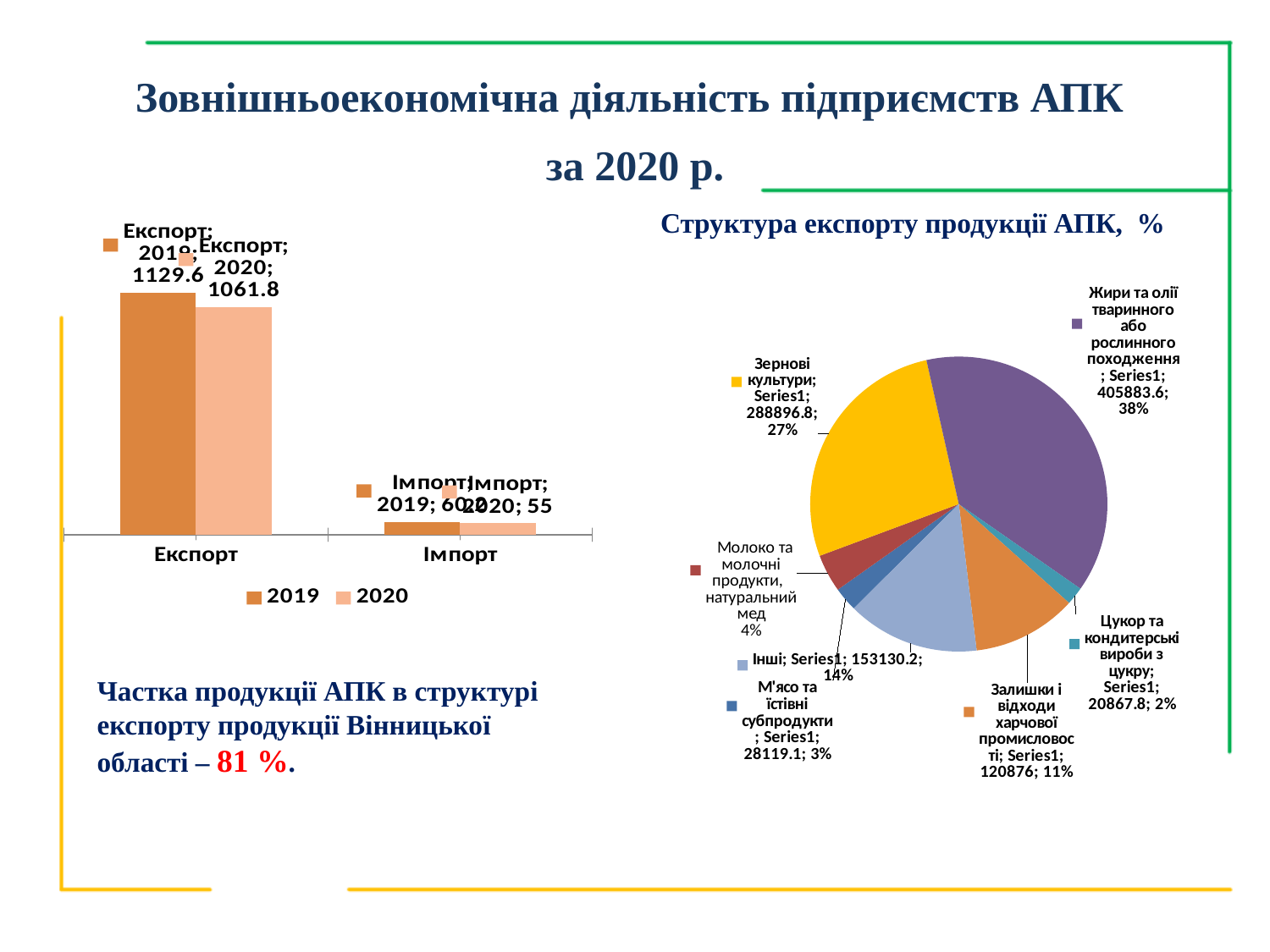

Зовнішньоекономічна діяльність підприємств АПК
за 2020 р.
Структура експорту продукції АПК,  %

### Chart

| Category | 2019 | 2020 |
|---|---|---|
| Експорт | 1129.6 | 1061.8 |
| Імпорт | 60.2 | 55.0 |

### Chart

| Category |  |
|---|---|
| М'ясо та їстівні субпродукти | 28119.1 |
| Молоко та молочні продукти, натуральний мед | 44047.5 |
| Зернові культури | 288896.8 |
| Жири та олії тваринного або рослинного походження | 405883.6 |
| Цукор та кондитерські вироби з цукру | 20867.8 |
| Залишки і відходи харчової промисловості | 120876.0 |
| Інші | 153130.2 |
Частка продукції АПК в структурі експорту продукції Вінницької області – 81 %.